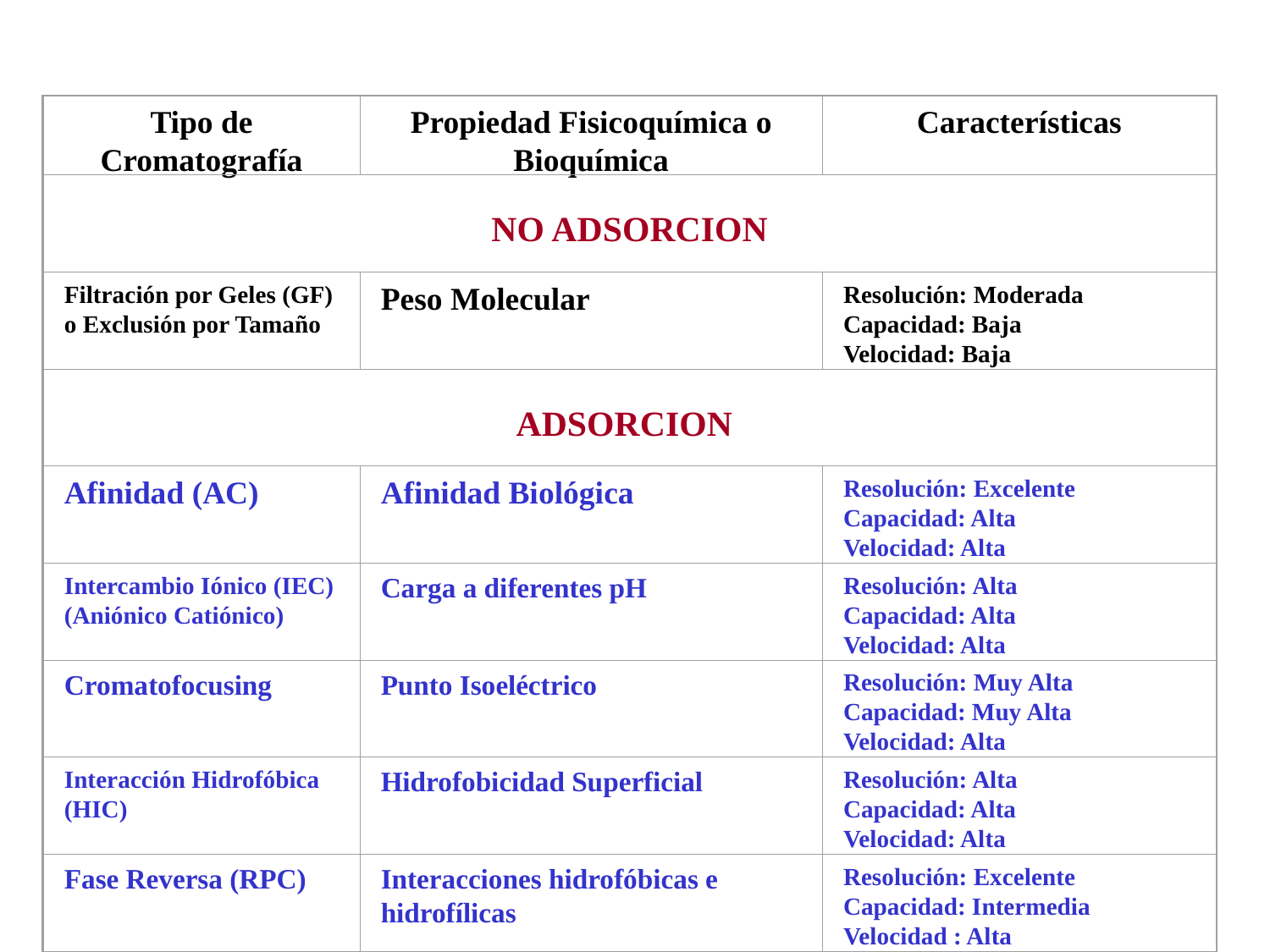

Tipo de Cromatografía

Propiedad Fisicoquímica o Bioquímica

Características

NO ADSORCION

Filtración por Geles (GF) o Exclusión por Tamaño

Peso Molecular

Resolución: Moderada
Capacidad: Baja
Velocidad: Baja

ADSORCION

Afinidad (AC)

Afinidad Biológica

Resolución: Excelente
Capacidad: Alta
Velocidad: Alta

Intercambio Iónico (IEC) (Aniónico Catiónico)

Carga a diferentes pH

Resolución: Alta
Capacidad: Alta
Velocidad: Alta

Cromatofocusing

Punto Isoeléctrico

Resolución: Muy Alta
Capacidad: Muy Alta
Velocidad: Alta

Interacción Hidrofóbica
(HIC)

Hidrofobicidad Superficial

Resolución: Alta
Capacidad: Alta
Velocidad: Alta

Fase Reversa (RPC)

Interacciones hidrofóbicas e hidrofílicas

Resolución: Excelente
Capacidad: Intermedia
Velocidad : Alta